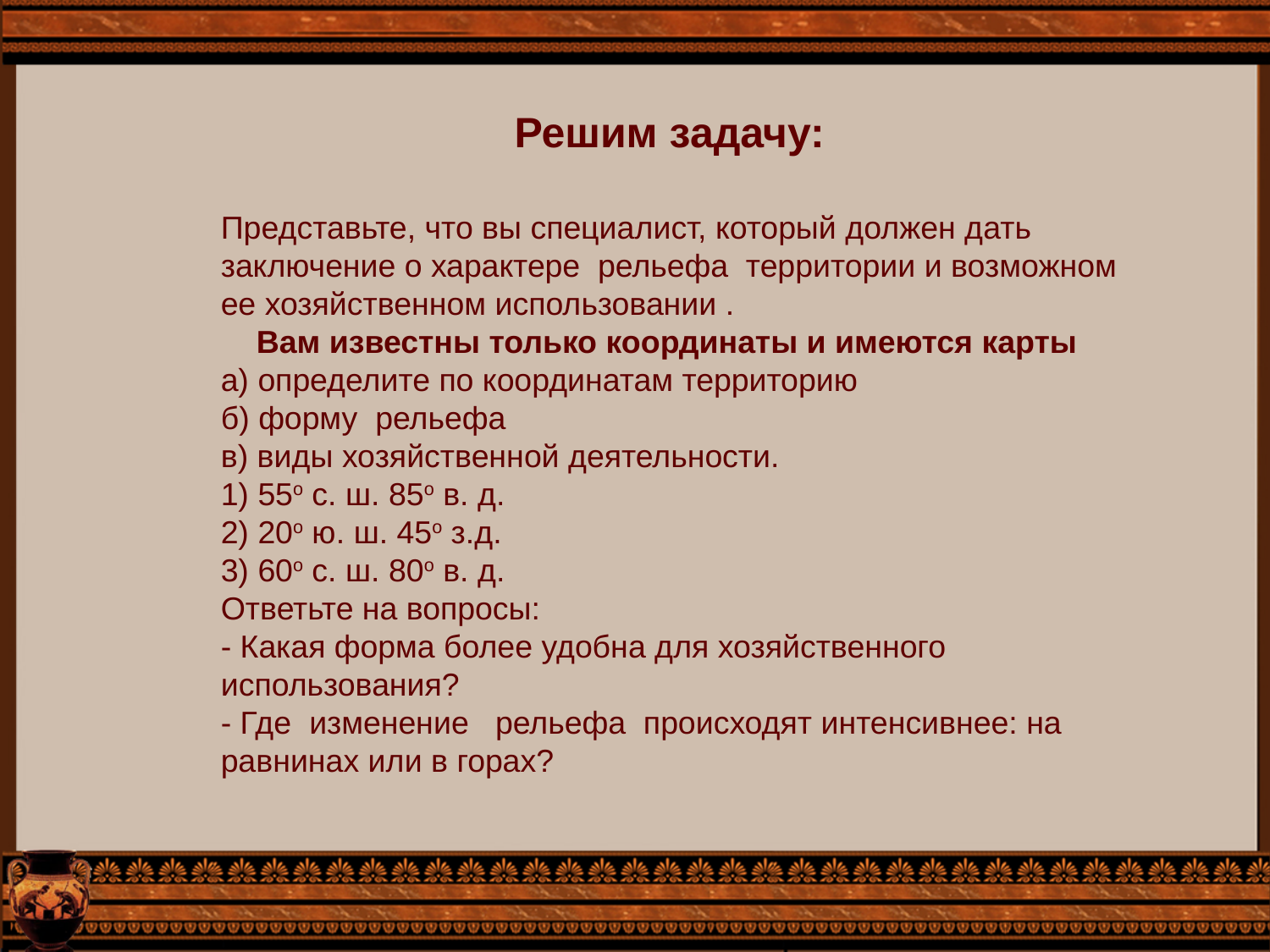

Решим задачу:

Представьте, что вы специалист, который должен дать заключение о характере  рельефа  территории и возможном ее хозяйственном использовании .
    Вам известны только координаты и имеются карты
а) определите по координатам территорию
б) форму  рельефа
в) виды хозяйственной деятельности.
1) 55о с. ш. 85о в. д.
2) 20о ю. ш. 45о з.д.
3) 60о с. ш. 80о в. д.
Ответьте на вопросы:
- Какая форма более удобна для хозяйственного использования?
- Где  изменение   рельефа  происходят интенсивнее: на равнинах или в горах?